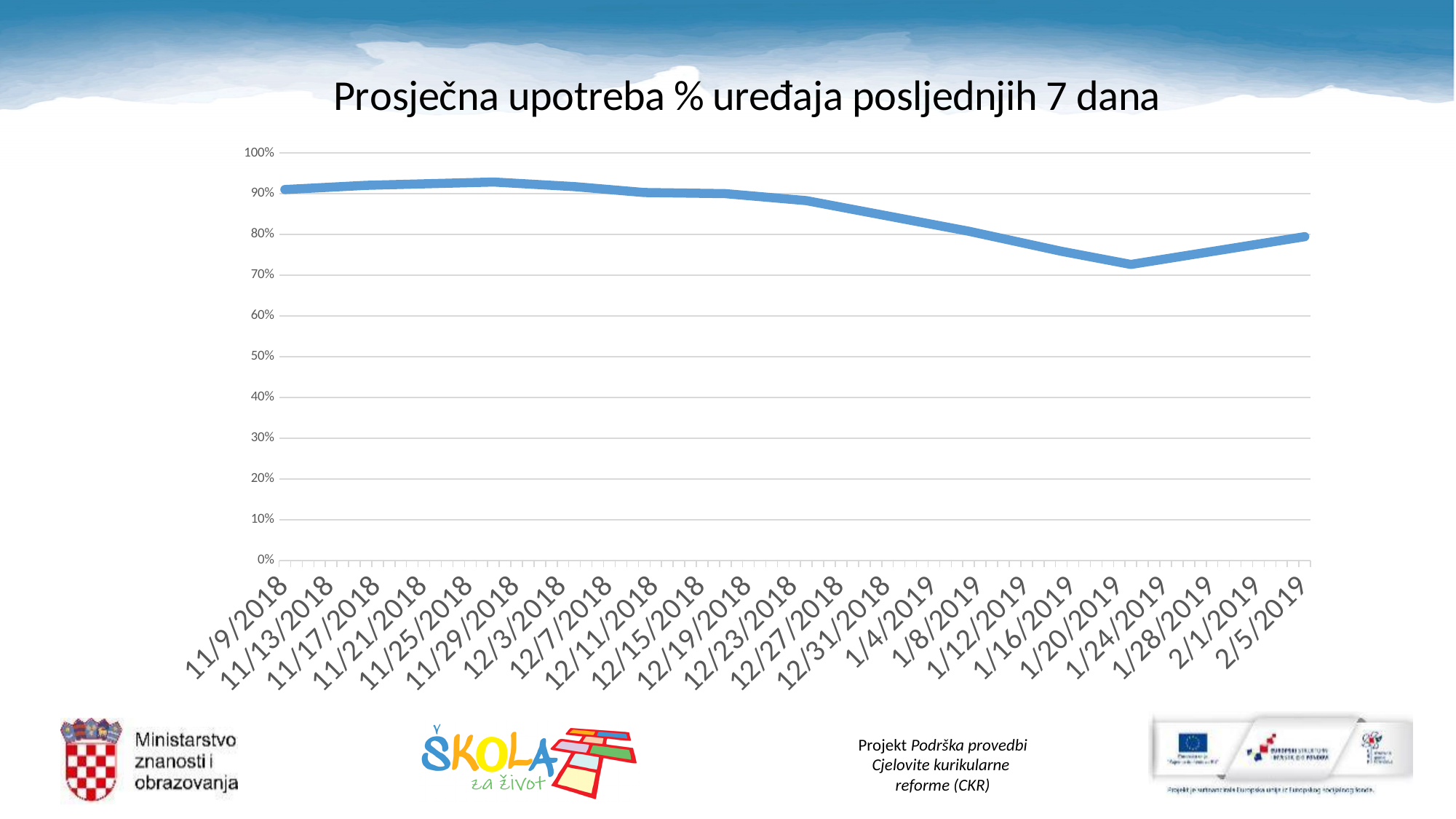

### Chart: Prosječna upotreba % uređaja posljednjih 7 dana

| Category |  |
|---|---|
| 43413 | 0.9103613834480466 |
| 43420 | 0.9207574067835259 |
| 43431 | 0.928813853225404 |
| 43438 | 0.9175186256664489 |
| 43444 | 0.9030868232990075 |
| 43451 | 0.9003839403834033 |
| 43458 | 0.8831432815431839 |
| 43472 | 0.8081053952579434 |
| 43480 | 0.7588488765481011 |
| 43486 | 0.726622644138566 |
| 43501 | 0.7947854947702705 |